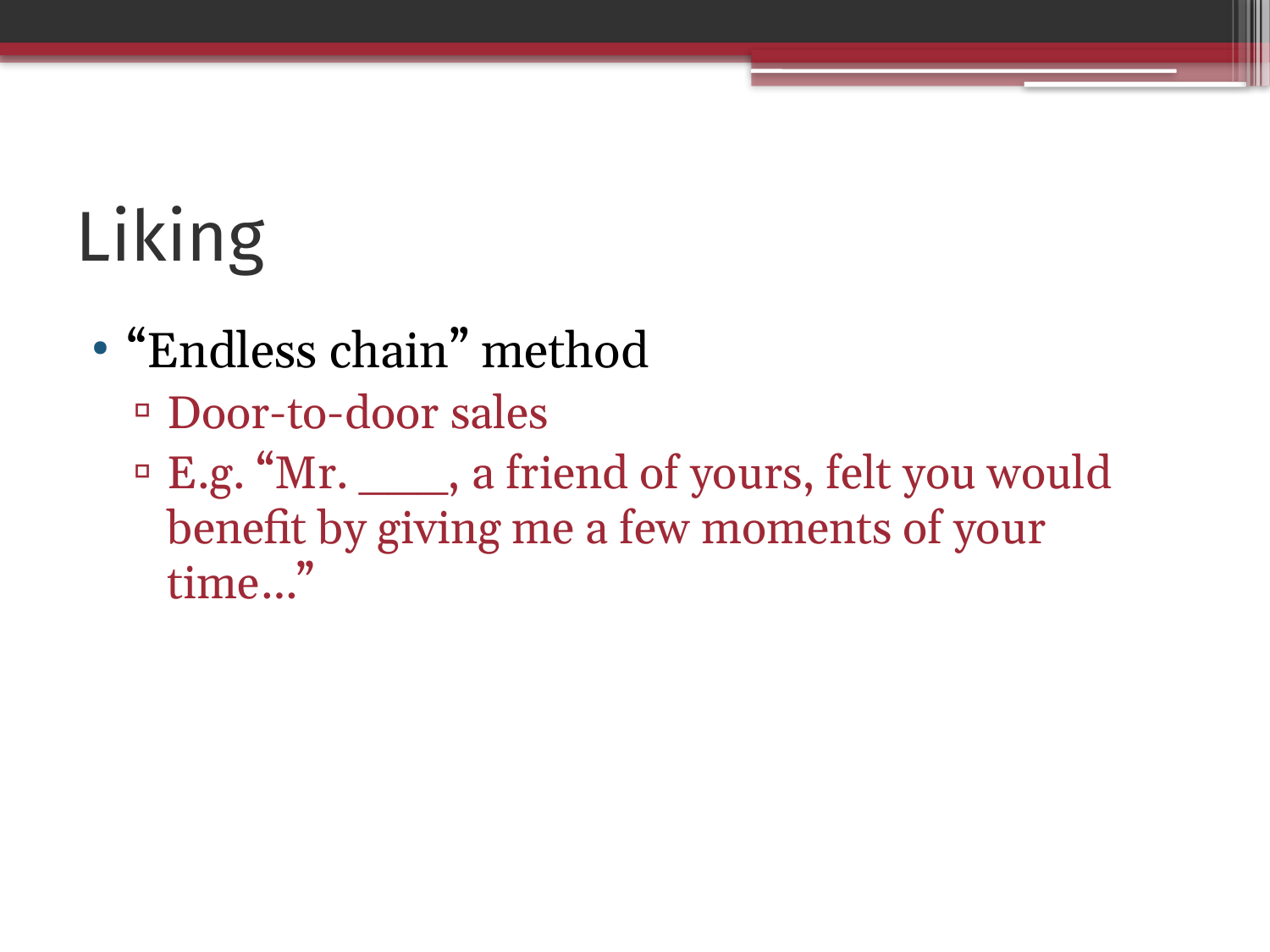

# Liking
“Endless chain” method
Door-to-door sales
E.g. “Mr. ___, a friend of yours, felt you would benefit by giving me a few moments of your time…”